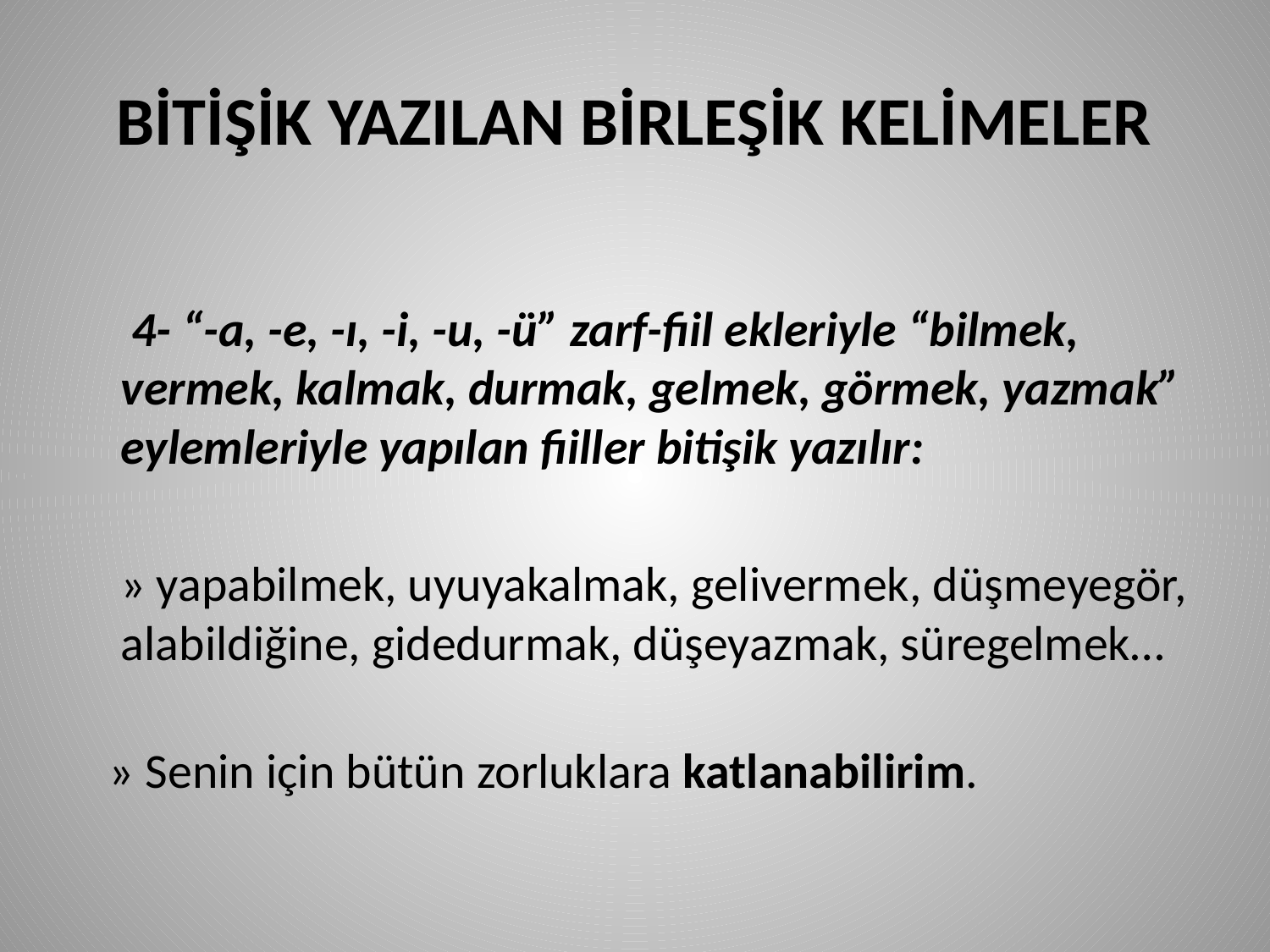

# BİTİŞİK YAZILAN BİRLEŞİK KELİMELER

     4- “-a, -e, -ı, -i, -u, -ü” zarf-fiil ekleriyle “bilmek, vermek, kalmak, durmak, gelmek, görmek, yazmak” eylemleriyle yapılan fiiller bitişik yazılır:

    » yapabilmek, uyuyakalmak, gelivermek, düşmeyegör, alabildiğine, gidedurmak, düşeyazmak, süregelmek…
   » Senin için bütün zorluklara katlanabilirim.